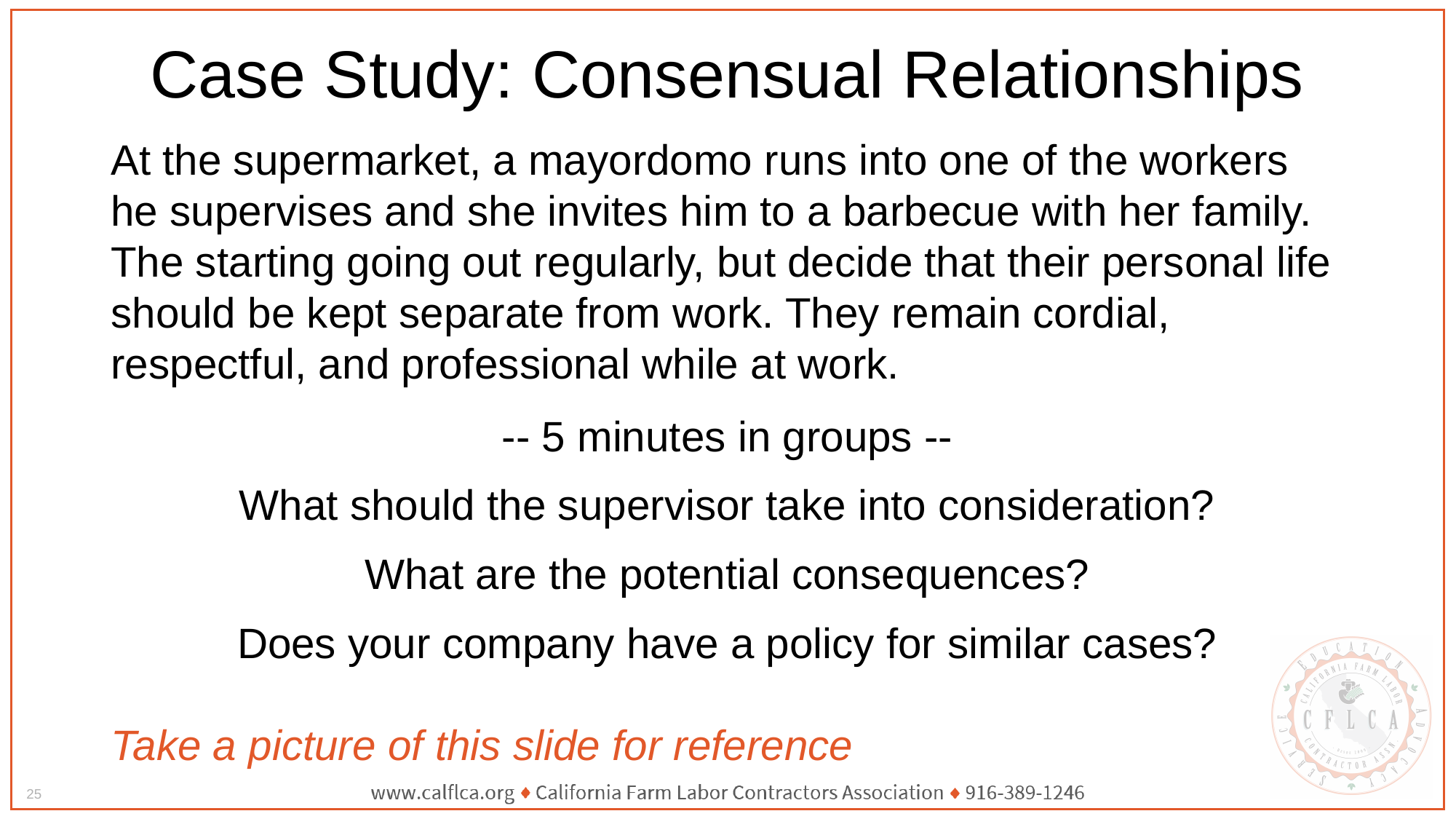

# Case Study: Consensual Relationships
At the supermarket, a mayordomo runs into one of the workers he supervises and she invites him to a barbecue with her family. The starting going out regularly, but decide that their personal life should be kept separate from work. They remain cordial, respectful, and professional while at work.

-- 5 minutes in groups --
What should the supervisor take into consideration?
What are the potential consequences?
Does your company have a policy for similar cases?

Take a picture of this slide for reference
25